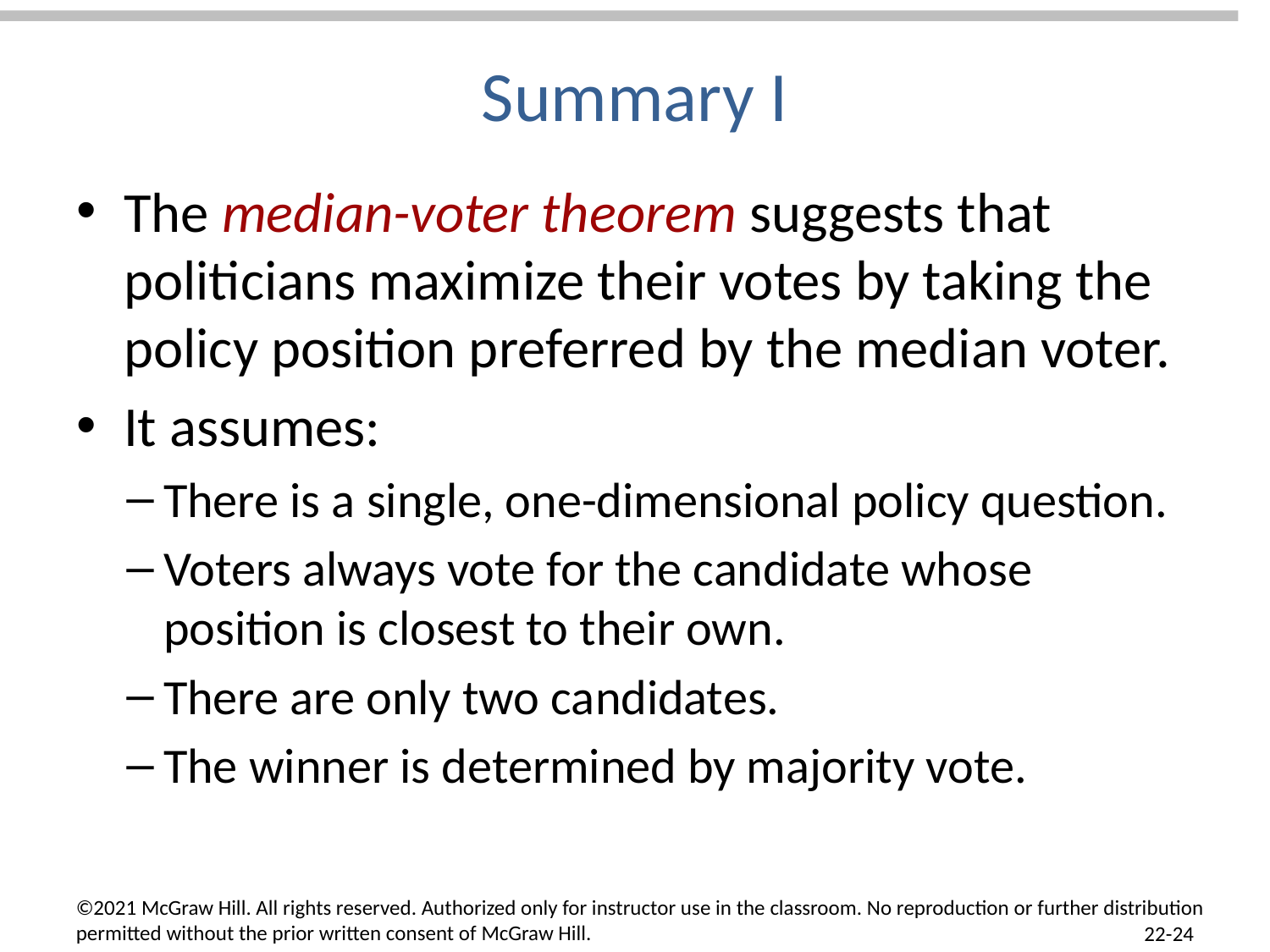

# Summary I
The median-voter theorem suggests that politicians maximize their votes by taking the policy position preferred by the median voter.
It assumes:
There is a single, one-dimensional policy question.
Voters always vote for the candidate whose position is closest to their own.
There are only two candidates.
The winner is determined by majority vote.